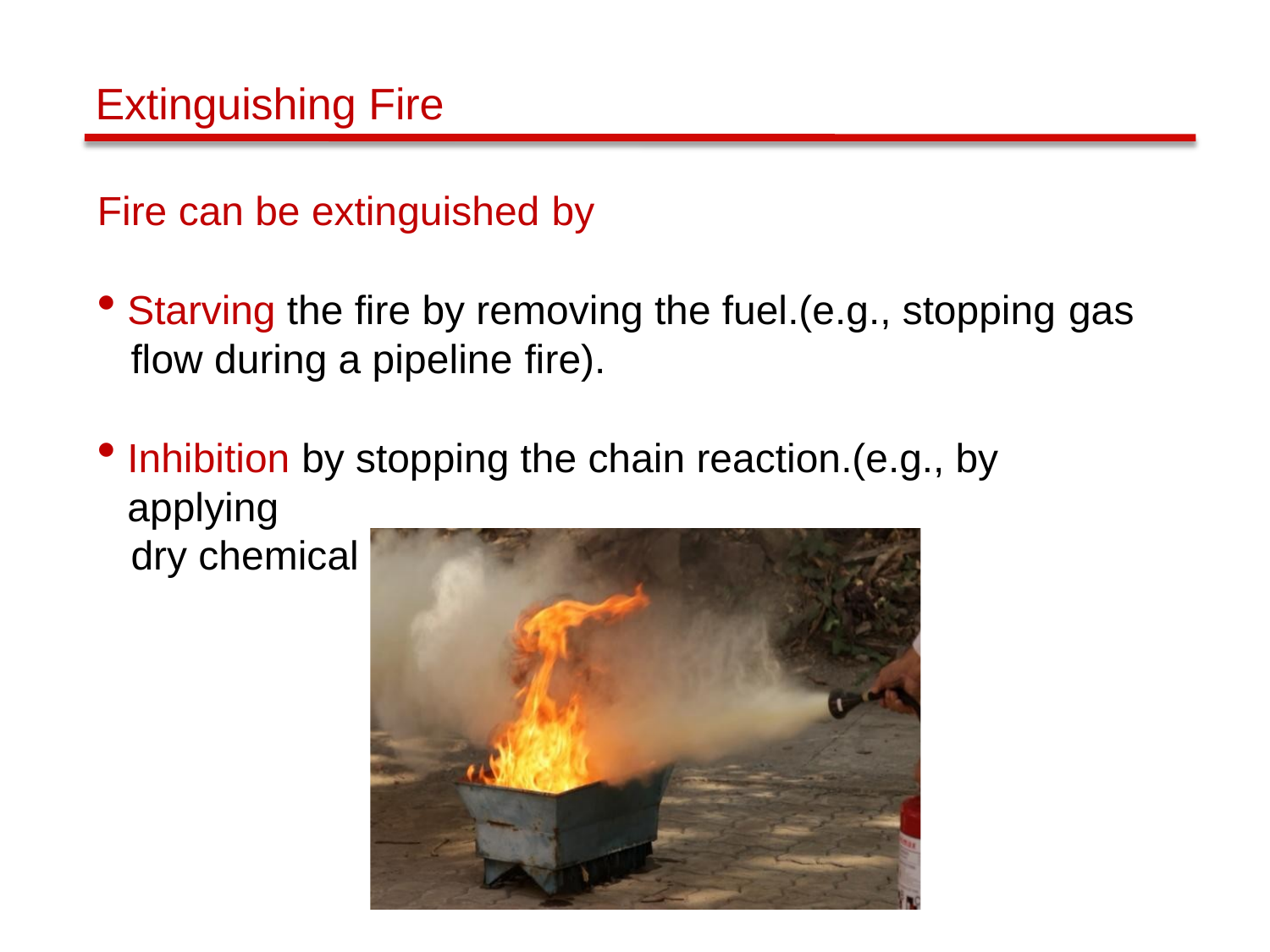

# Extinguishing Fire

Fire can be extinguished by

Starving the fire by removing the fuel.(e.g., stopping gas
flow during a pipeline fire).

Inhibition by stopping the chain reaction.(e.g., by applying
dry chemical powder).